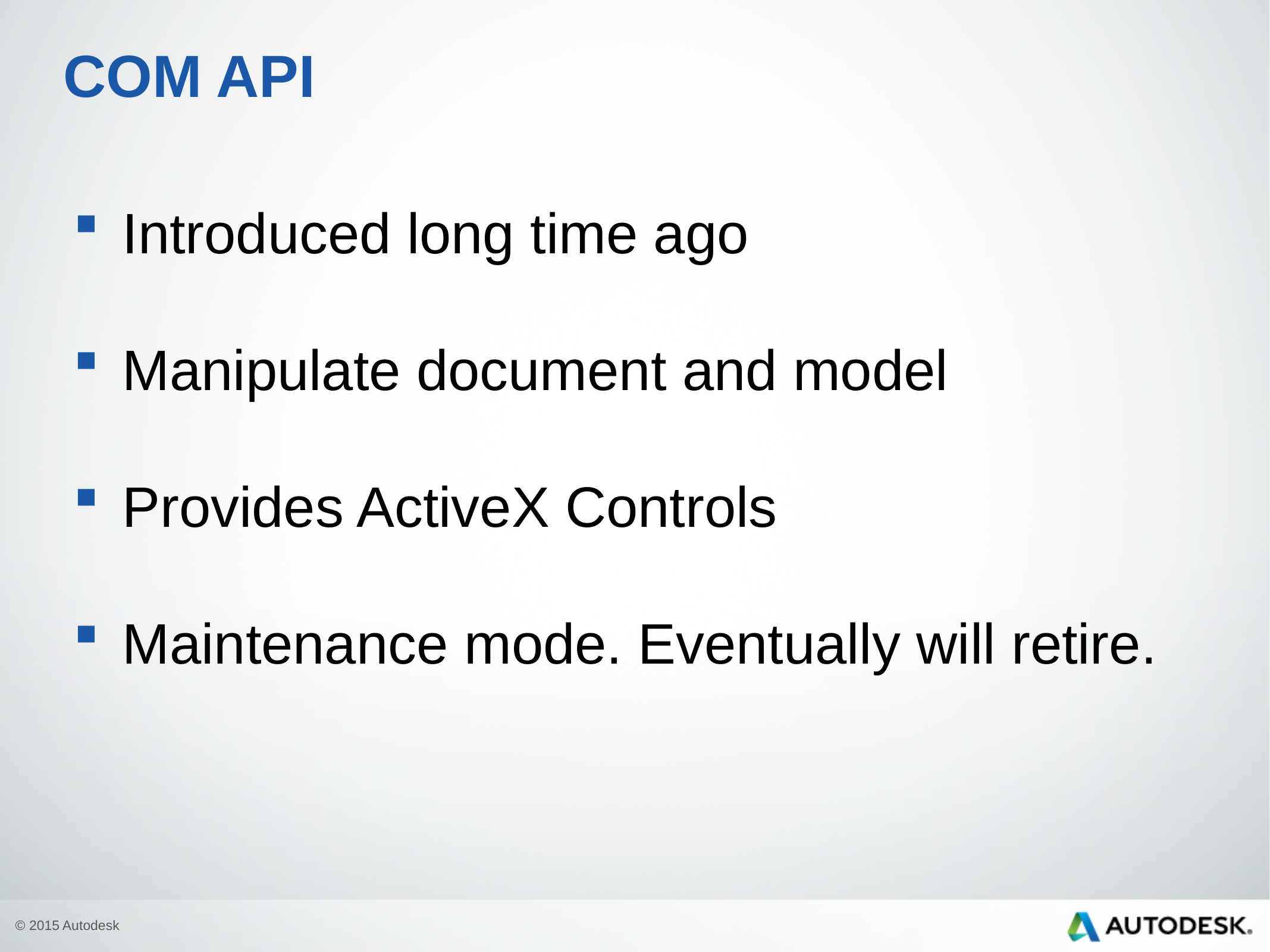

# COM API
Introduced long time ago

Manipulate document and model

Provides ActiveX Controls

Maintenance mode. Eventually will retire.